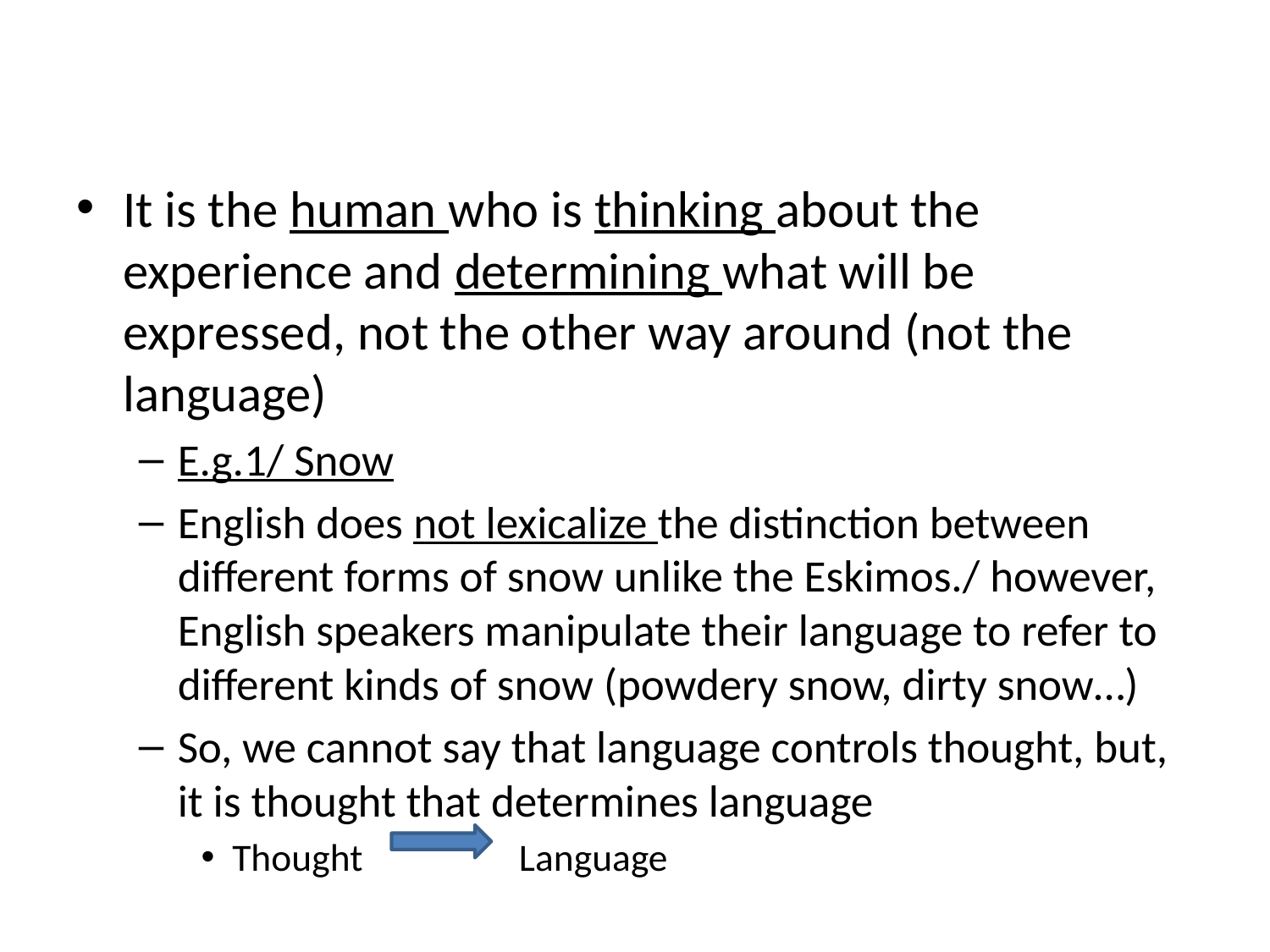

#
It is the human who is thinking about the experience and determining what will be expressed, not the other way around (not the language)
E.g.1/ Snow
English does not lexicalize the distinction between different forms of snow unlike the Eskimos./ however, English speakers manipulate their language to refer to different kinds of snow (powdery snow, dirty snow…)
So, we cannot say that language controls thought, but, it is thought that determines language
Thought                  Language